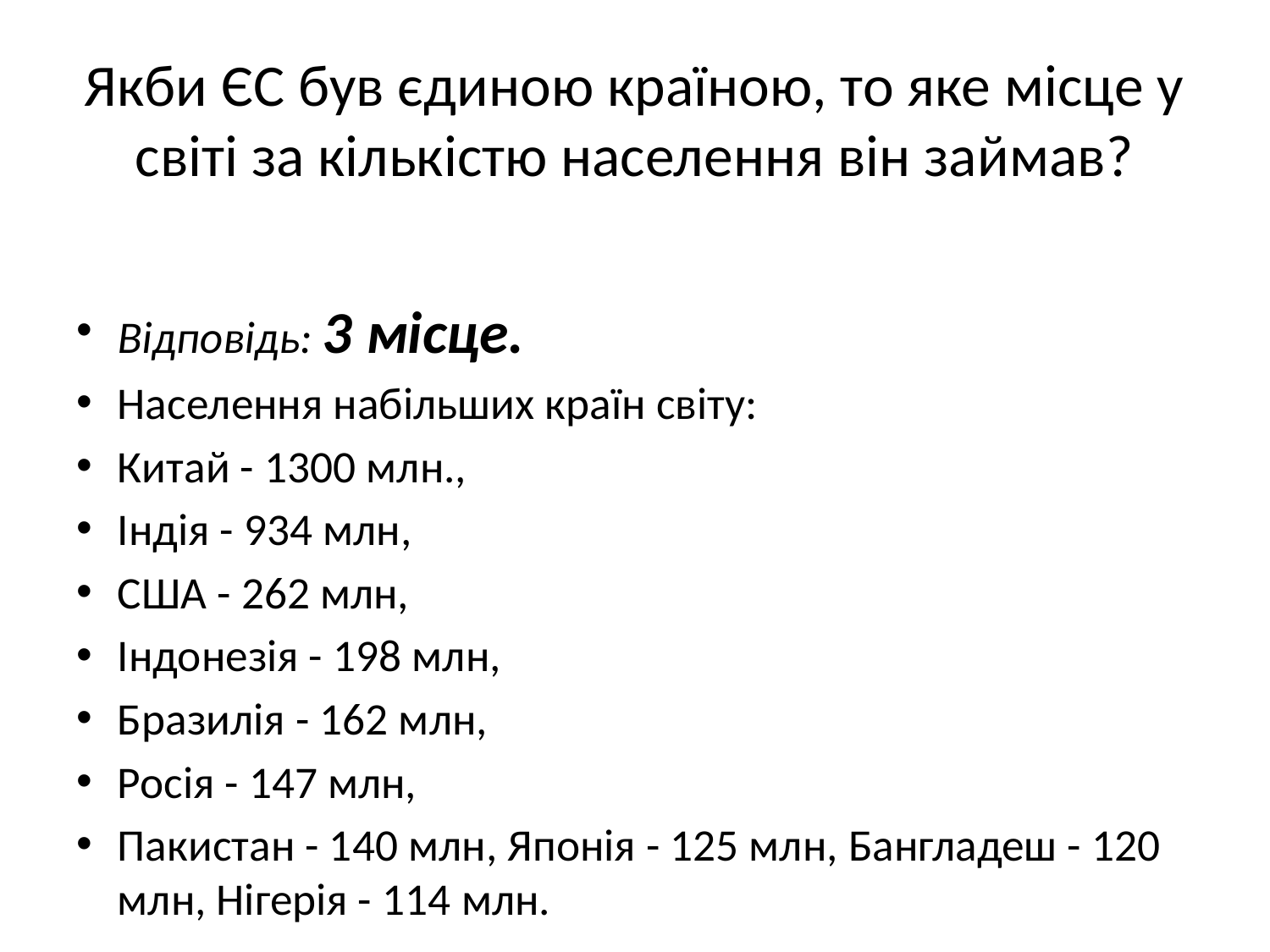

# Якби ЄС був єдиною країною, то яке місце у світі за кількістю населення він займав?
Відповідь: 3 місце.
Населення набільших країн світу:
Китай - 1300 млн.,
Індія - 934 млн,
США - 262 млн,
Індонезія - 198 млн,
Бразилія - 162 млн,
Росія - 147 млн,
Пакистан - 140 млн, Японія - 125 млн, Бангладеш - 120 млн, Нігерія - 114 млн.